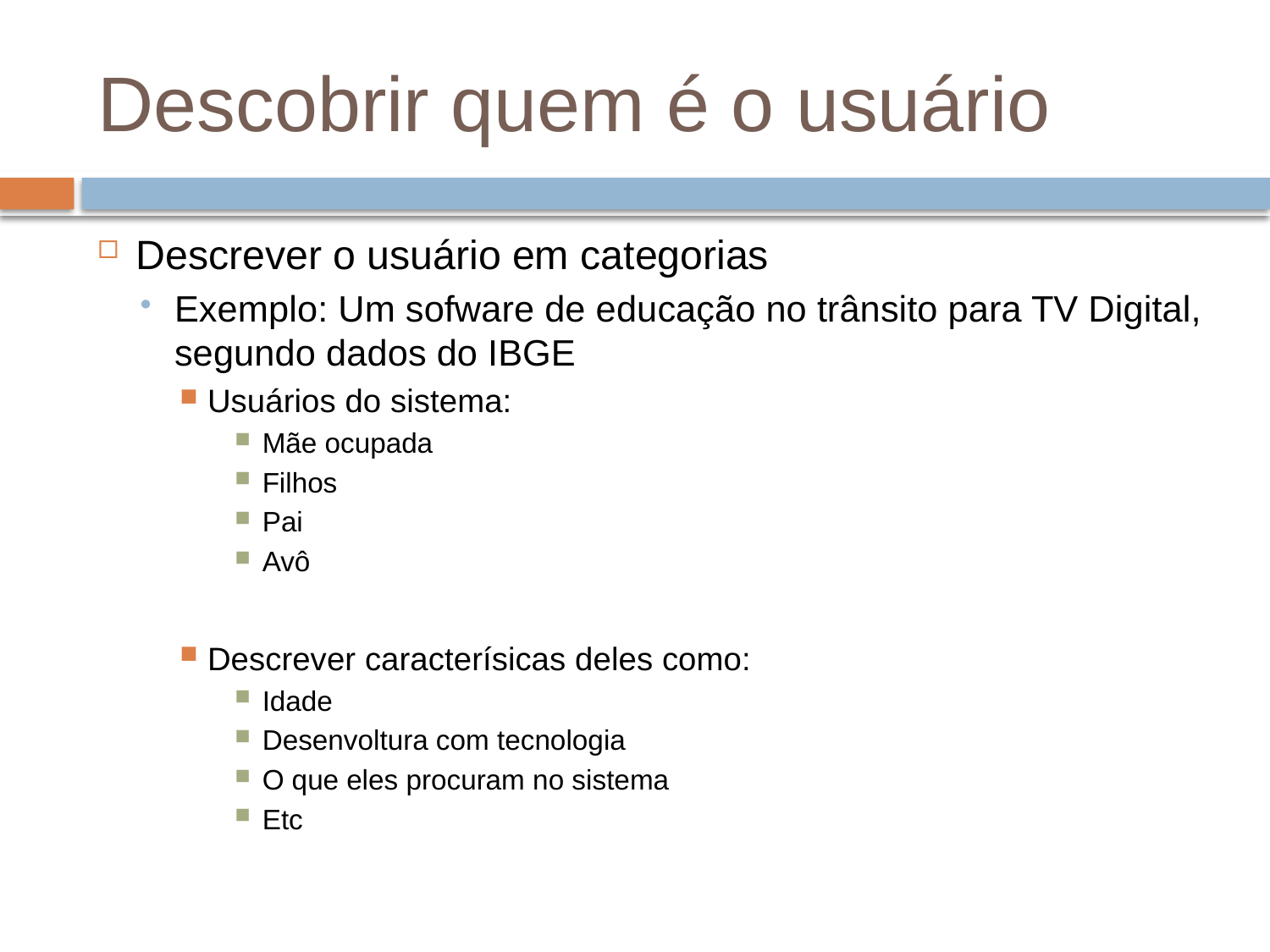

# Descobrir quem é o usuário
Descrever o usuário em categorias
Exemplo: Um sofware de educação no trânsito para TV Digital, segundo dados do IBGE
Usuários do sistema:
Mãe ocupada
Filhos
Pai
Avô

Descrever caracterísicas deles como:
Idade
Desenvoltura com tecnologia
O que eles procuram no sistema
Etc